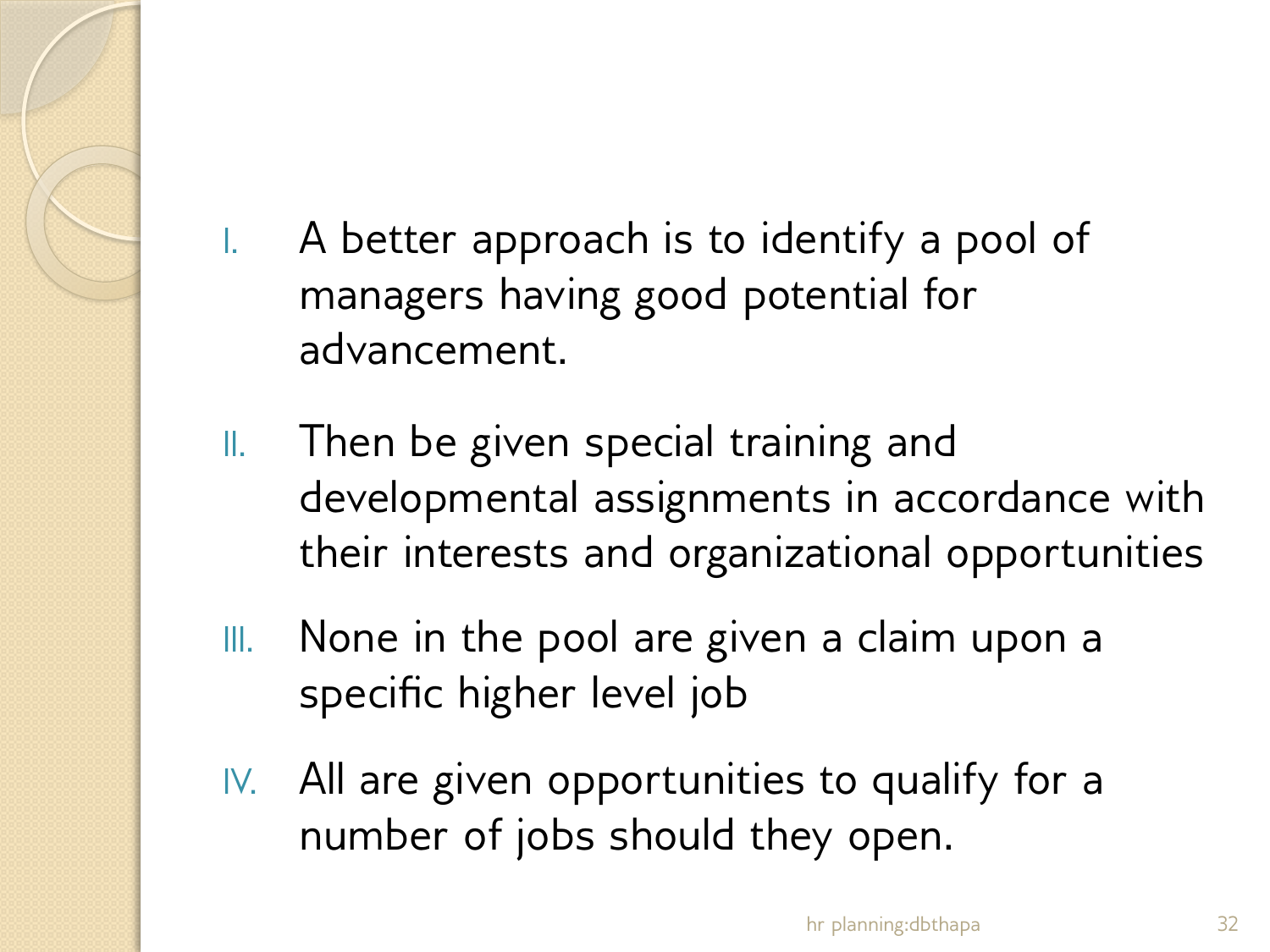

#
A better approach is to identify a pool of managers having good potential for advancement.

Then be given special training and developmental assignments in accordance with their interests and organizational opportunities

None in the pool are given a claim upon a specific higher level job

All are given opportunities to qualify for a number of jobs should they open.
hr planning:dbthapa
32